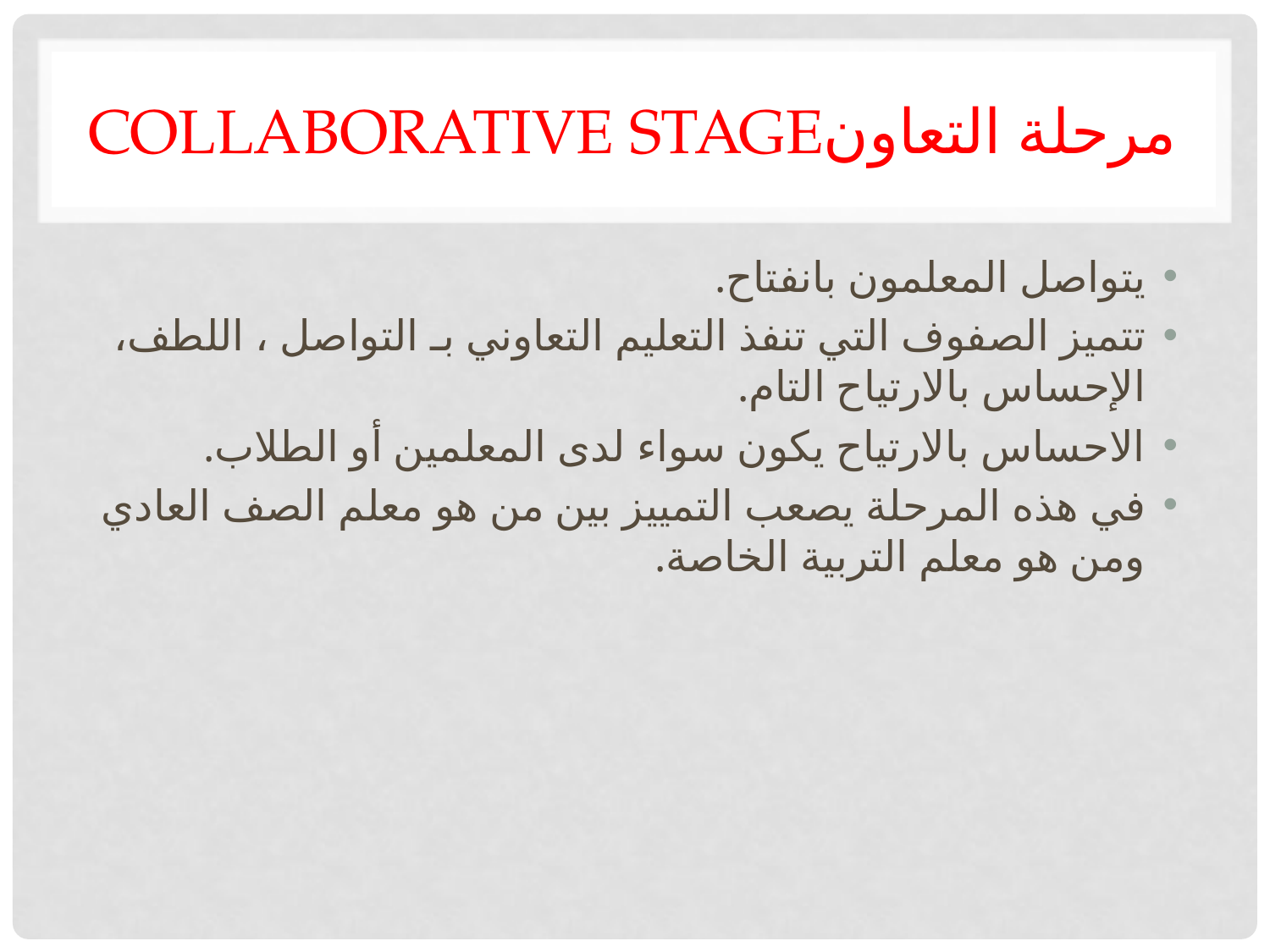

# مرحلة التعاونCOLLABORATIVE STAGE
يتواصل المعلمون بانفتاح.
تتميز الصفوف التي تنفذ التعليم التعاوني بـ التواصل ، اللطف، الإحساس بالارتياح التام.
الاحساس بالارتياح يكون سواء لدى المعلمين أو الطلاب.
في هذه المرحلة يصعب التمييز بين من هو معلم الصف العادي ومن هو معلم التربية الخاصة.